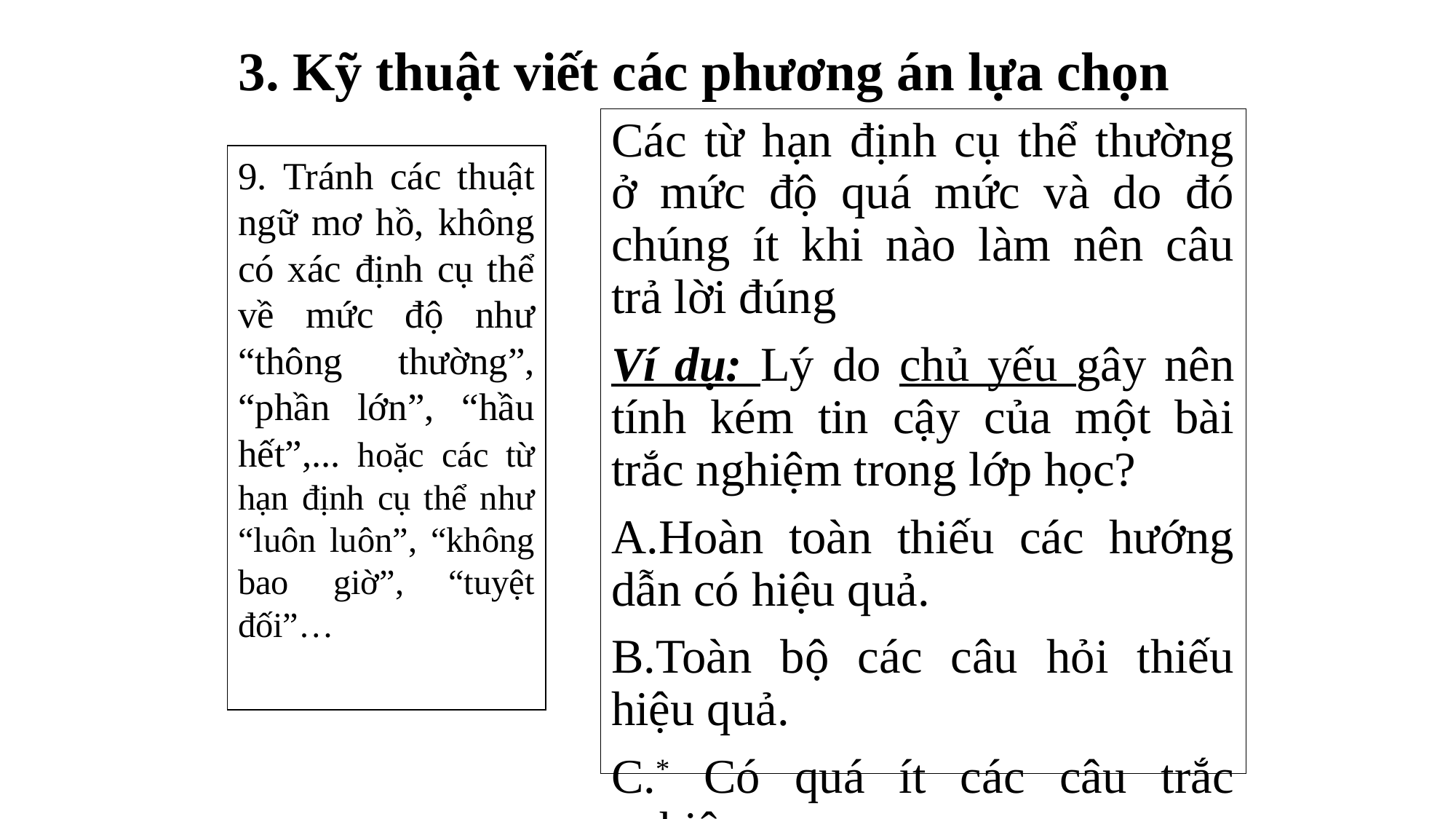

# 3. Kỹ thuật viết các phương án lựa chọn
Các từ hạn định cụ thể thường ở mức độ quá mức và do đó chúng ít khi nào làm nên câu trả lời đúng
Ví dụ: Lý do chủ yếu gây nên tính kém tin cậy của một bài trắc nghiệm trong lớp học?
Hoàn toàn thiếu các hướng dẫn có hiệu quả.
Toàn bộ các câu hỏi thiếu hiệu quả.
* Có quá ít các câu trắc nghiệm.
Dạng thức của tất cả các câu hỏi còn mới lạ với học sinh

9. Tránh các thuật ngữ mơ hồ, không có xác định cụ thể về mức độ như “thông thường”, “phần lớn”, “hầu hết”,... hoặc các từ hạn định cụ thể như “luôn luôn”, “không bao giờ”, “tuyệt đối”…